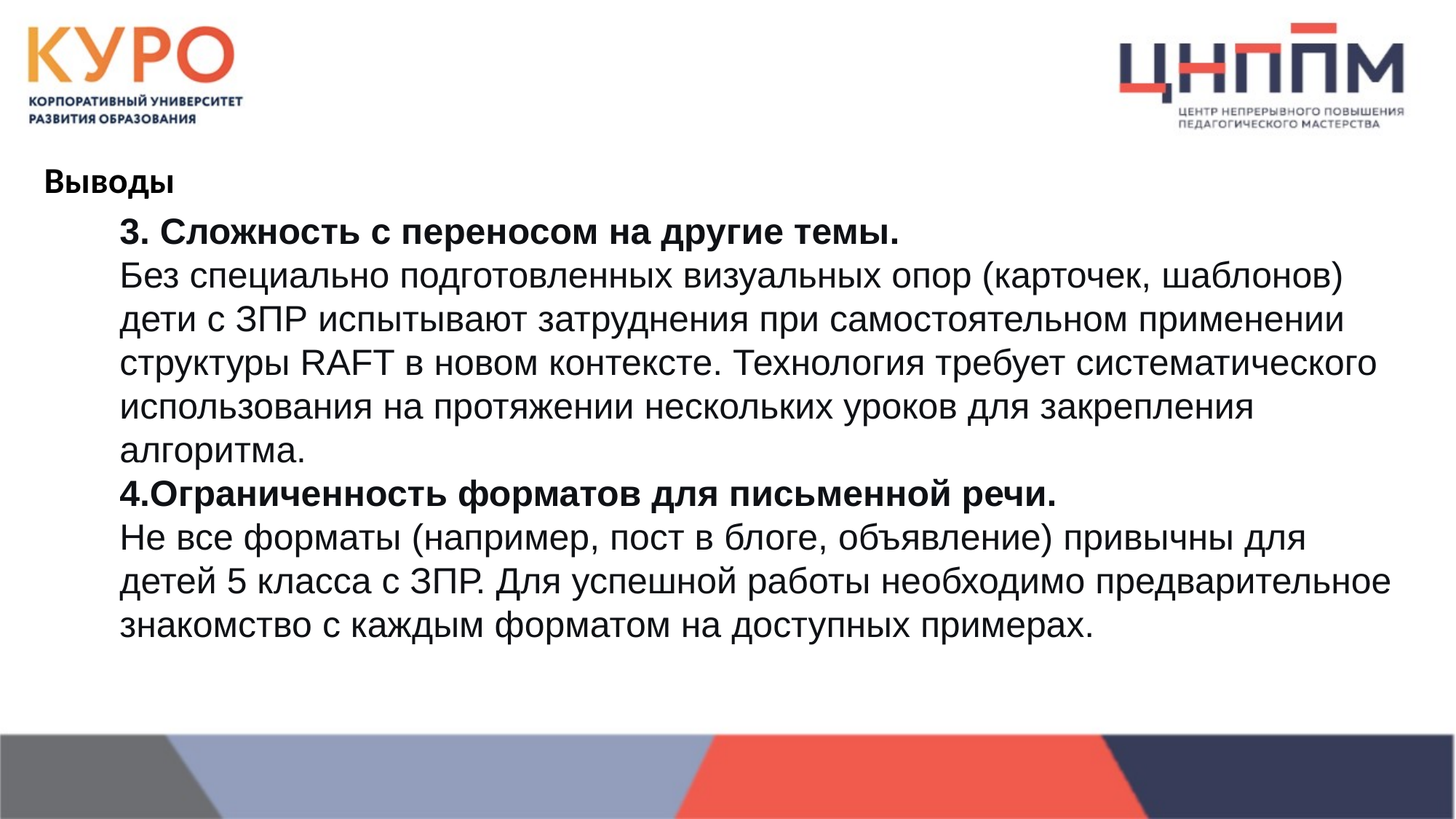

Выводы
3. Сложность с переносом на другие темы.
Без специально подготовленных визуальных опор (карточек, шаблонов) дети с ЗПР испытывают затруднения при самостоятельном применении структуры RAFT в новом контексте. Технология требует систематического использования на протяжении нескольких уроков для закрепления алгоритма.
4.Ограниченность форматов для письменной речи.
Не все форматы (например, пост в блоге, объявление) привычны для детей 5 класса с ЗПР. Для успешной работы необходимо предварительное знакомство с каждым форматом на доступных примерах.